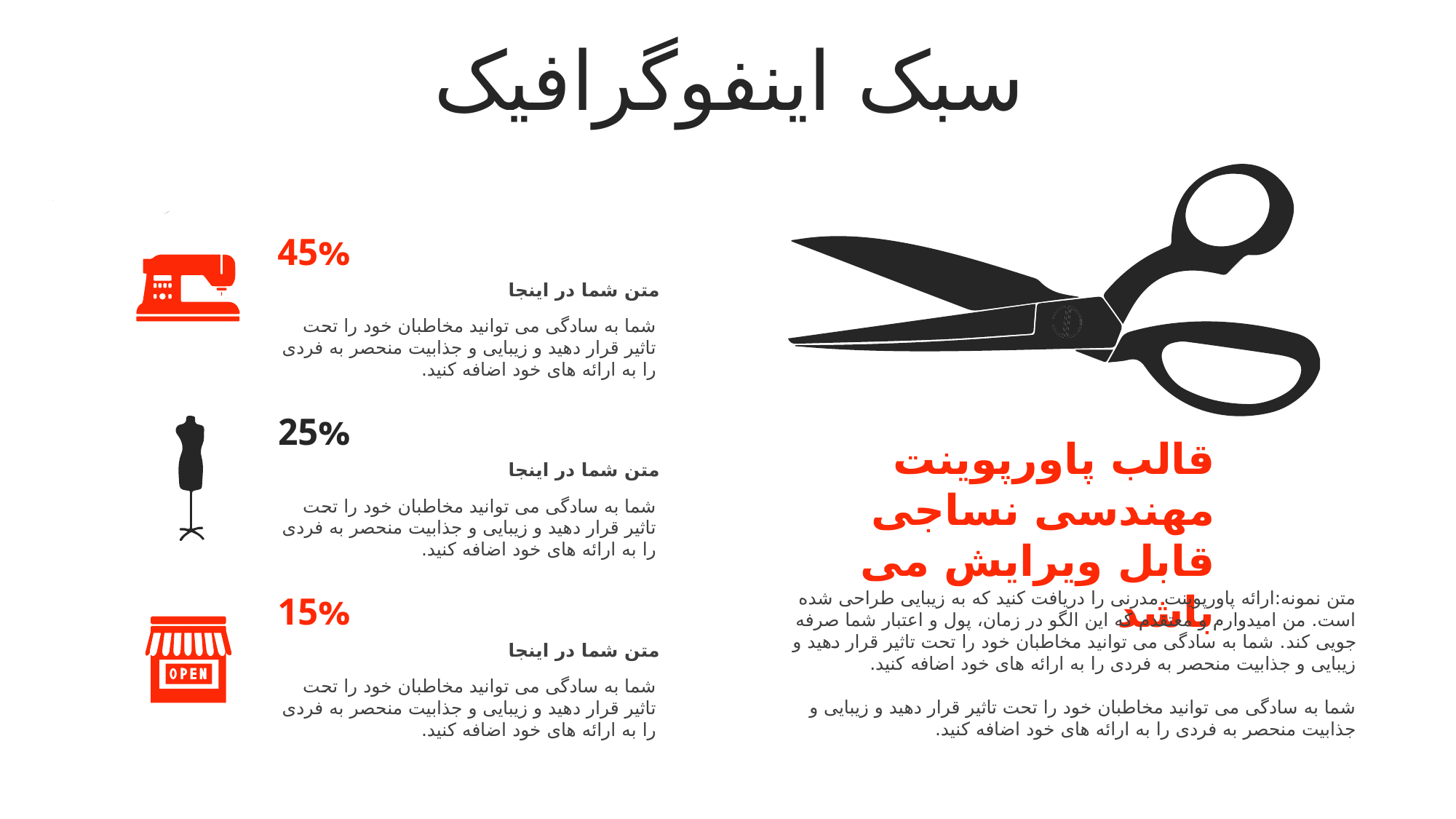

سبک اینفوگرافیک

45%

متن شما در اینجا
شما به سادگی می توانید مخاطبان خود را تحت تاثیر قرار دهید و زیبایی و جذابیت منحصر به فردی را به ارائه های خود اضافه کنید.
25%

قالب پاورپوینت مهندسی نساجی قابل ویرایش می باشد
متن شما در اینجا
شما به سادگی می توانید مخاطبان خود را تحت تاثیر قرار دهید و زیبایی و جذابیت منحصر به فردی را به ارائه های خود اضافه کنید.
متن نمونه:ارائه پاورپوینت مدرنی را دریافت کنید که به زیبایی طراحی شده است. من امیدوارم و معتقدم که این الگو در زمان، پول و اعتبار شما صرفه جویی کند. شما به سادگی می توانید مخاطبان خود را تحت تاثیر قرار دهید و زیبایی و جذابیت منحصر به فردی را به ارائه های خود اضافه کنید.

شما به سادگی می توانید مخاطبان خود را تحت تاثیر قرار دهید و زیبایی و جذابیت منحصر به فردی را به ارائه های خود اضافه کنید.
15%

متن شما در اینجا
شما به سادگی می توانید مخاطبان خود را تحت تاثیر قرار دهید و زیبایی و جذابیت منحصر به فردی را به ارائه های خود اضافه کنید.